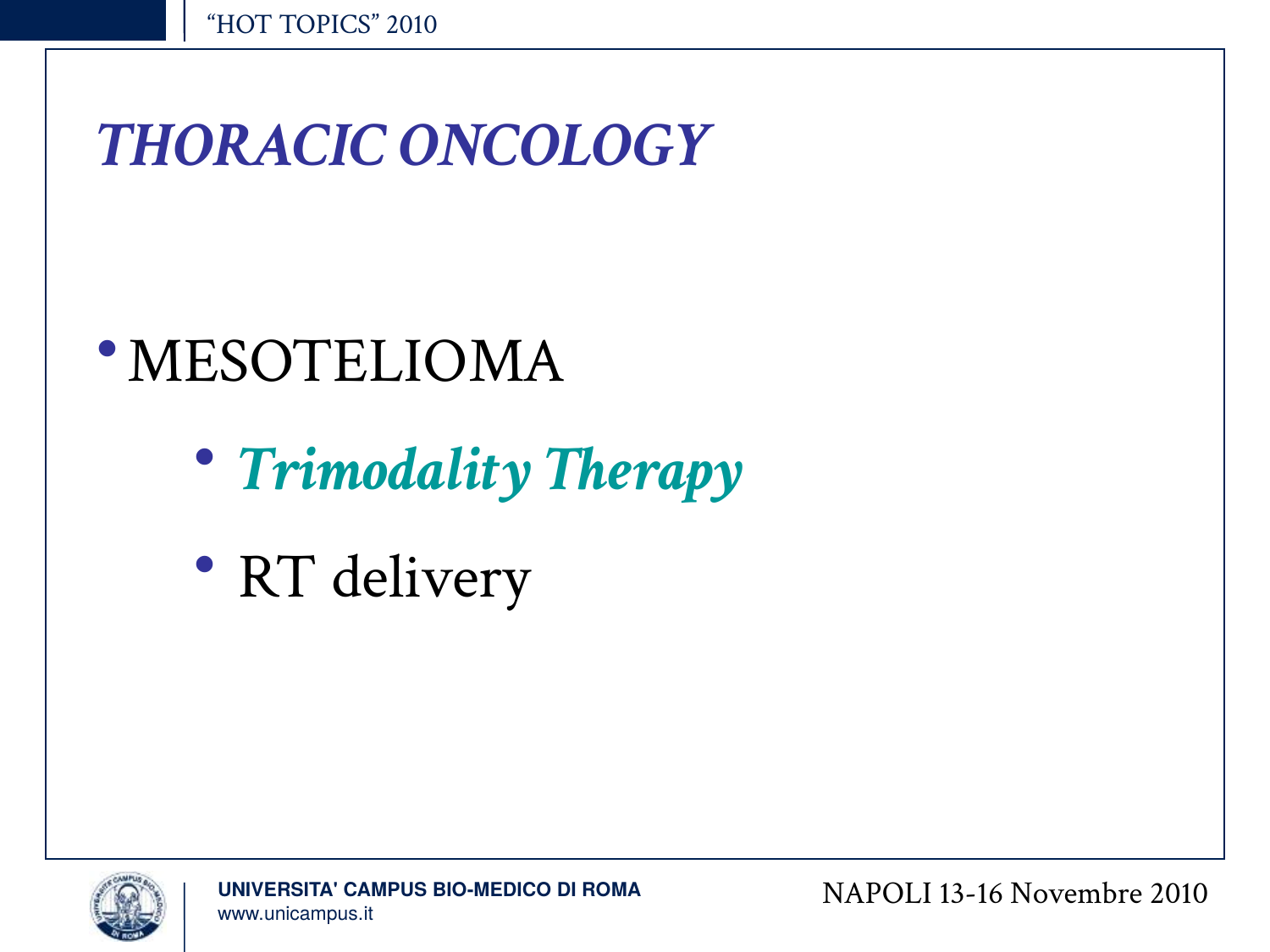

# “HOT TOPICS” 2010
THORACIC ONCOLOGY

MESOTELIOMA
 Trimodality Therapy
 RT delivery
NAPOLI 13-16 Novembre 2010